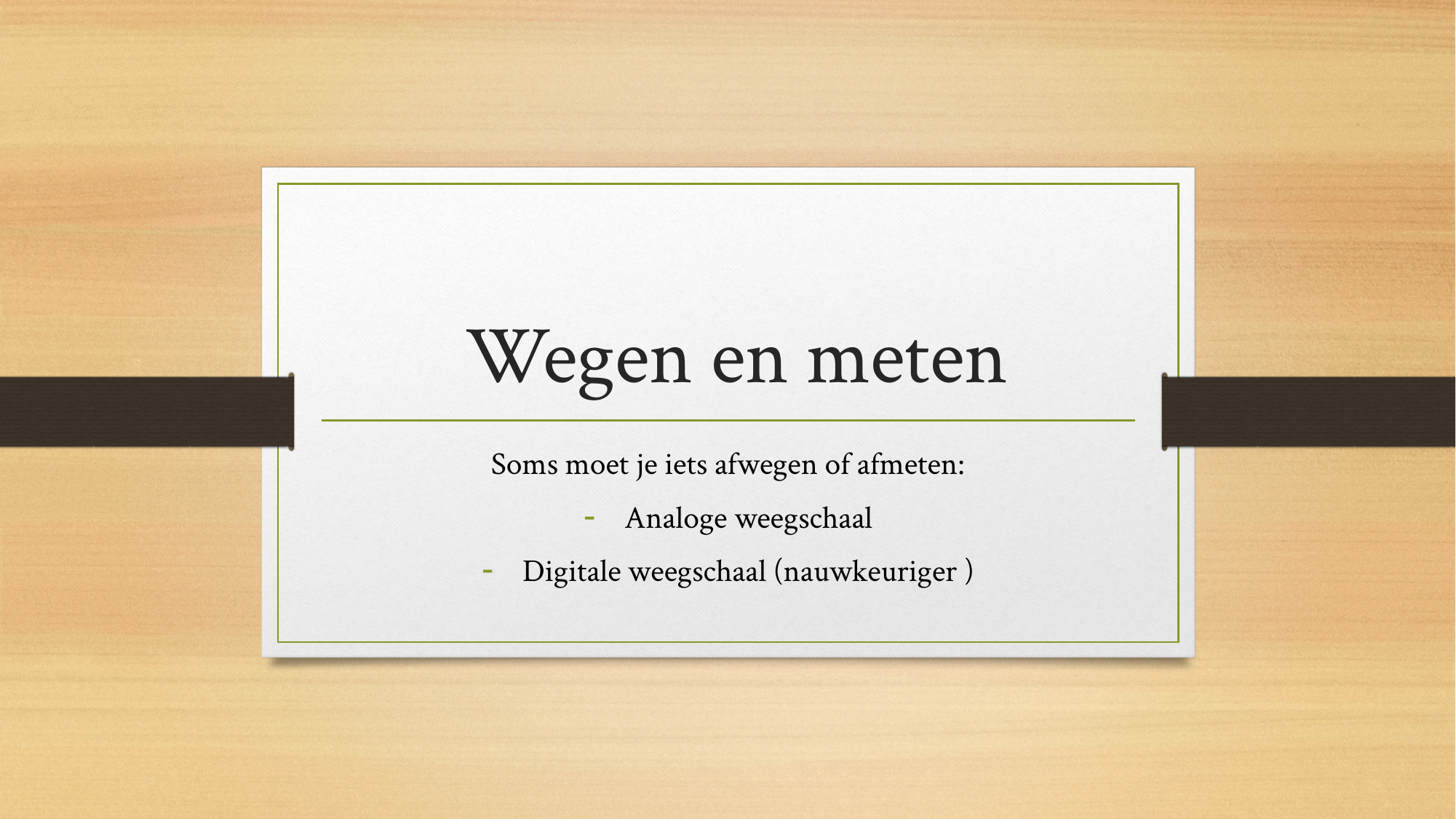

# Wegen en meten
Soms moet je iets afwegen of afmeten:
Analoge weegschaal
Digitale weegschaal (nauwkeuriger )